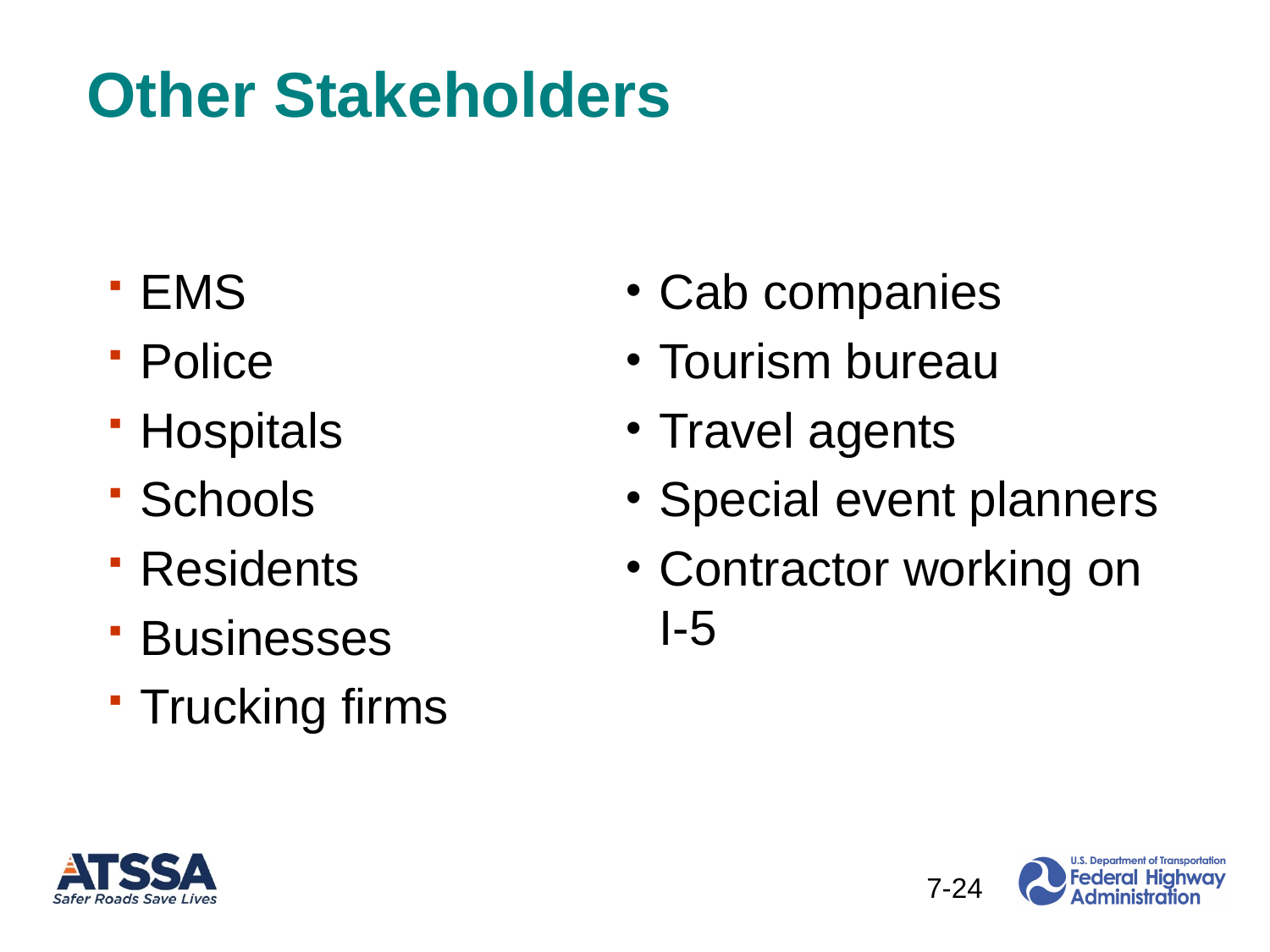

# Other Stakeholders
EMS
Police
Hospitals
Schools
Residents
Businesses
Trucking firms
Cab companies
Tourism bureau
Travel agents
Special event planners
Contractor working on I-5